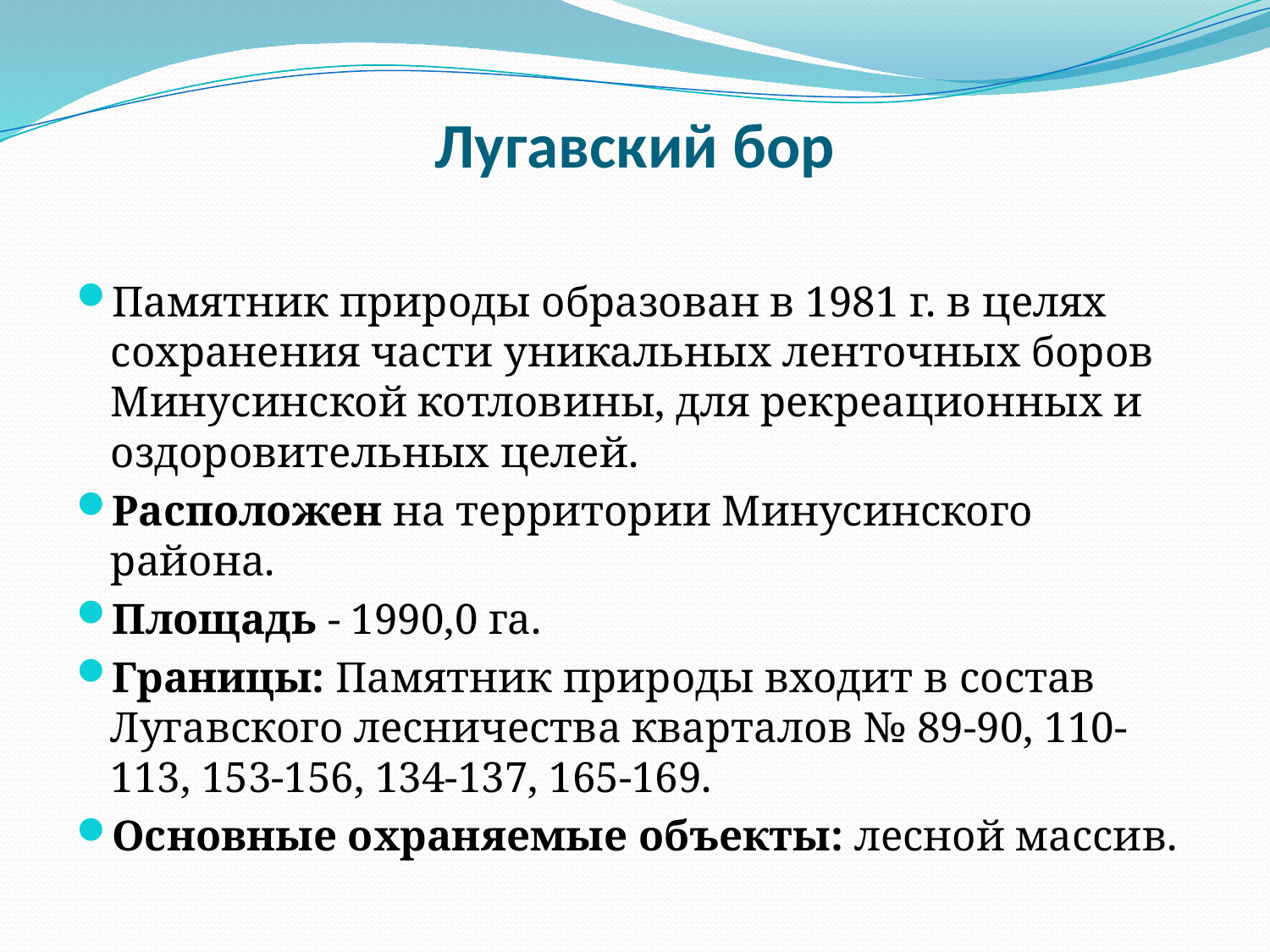

# Лугавский бор
Памятник природы образован в 1981 г. в целях сохранения части уникальных ленточных боров Минусинской котловины, для рекреационных и оздоровительных целей.
Расположен на территории Минусинского района.
Площадь - 1990,0 га.
Границы: Памятник природы входит в состав Лугавского лесничества кварталов № 89-90, 110-113, 153-156, 134-137, 165-169.
Основные охраняемые объекты: лесной массив.